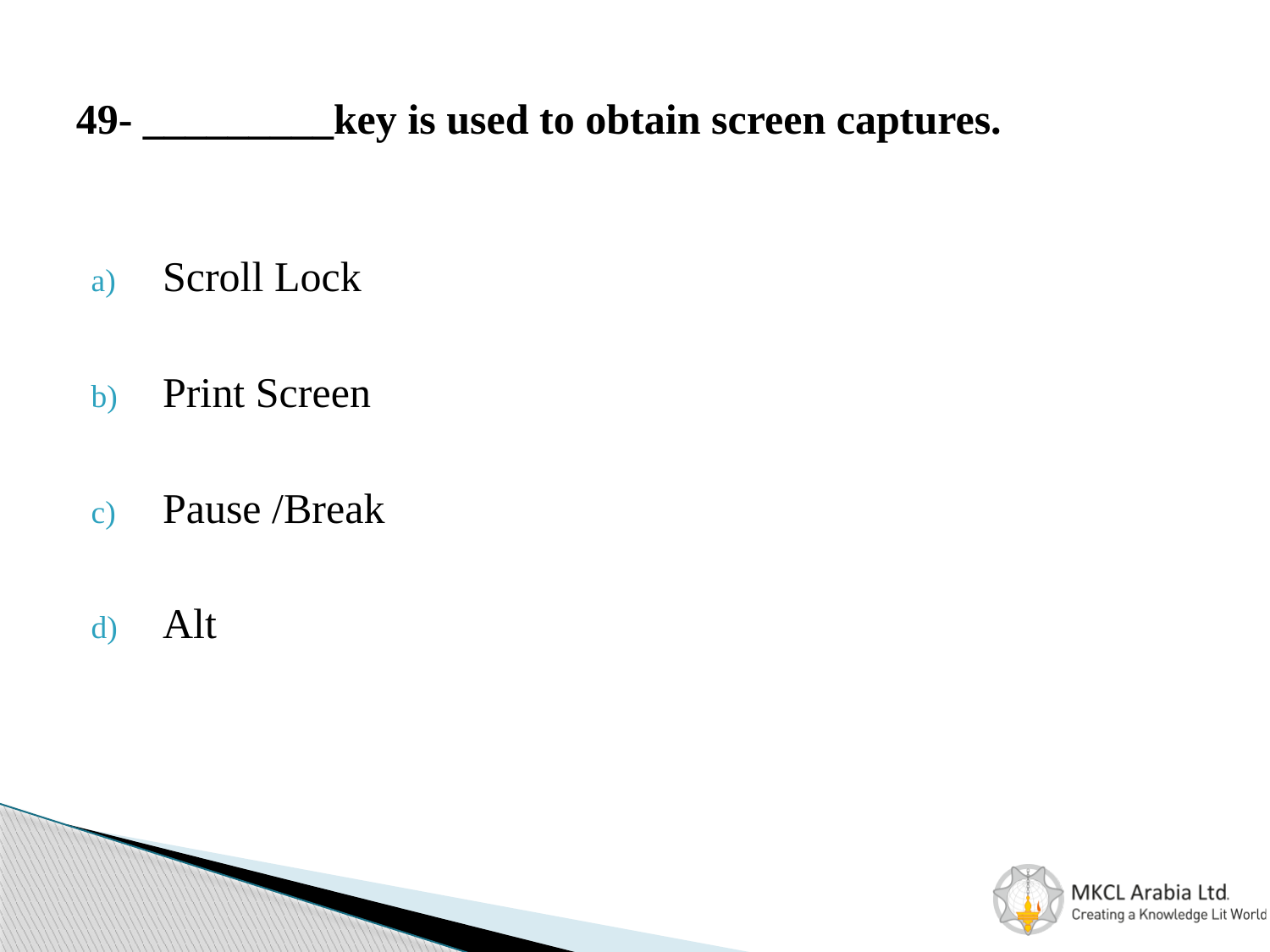

# 49- _________key is used to obtain screen captures.
Scroll Lock

Print Screen

Pause /Break

Alt